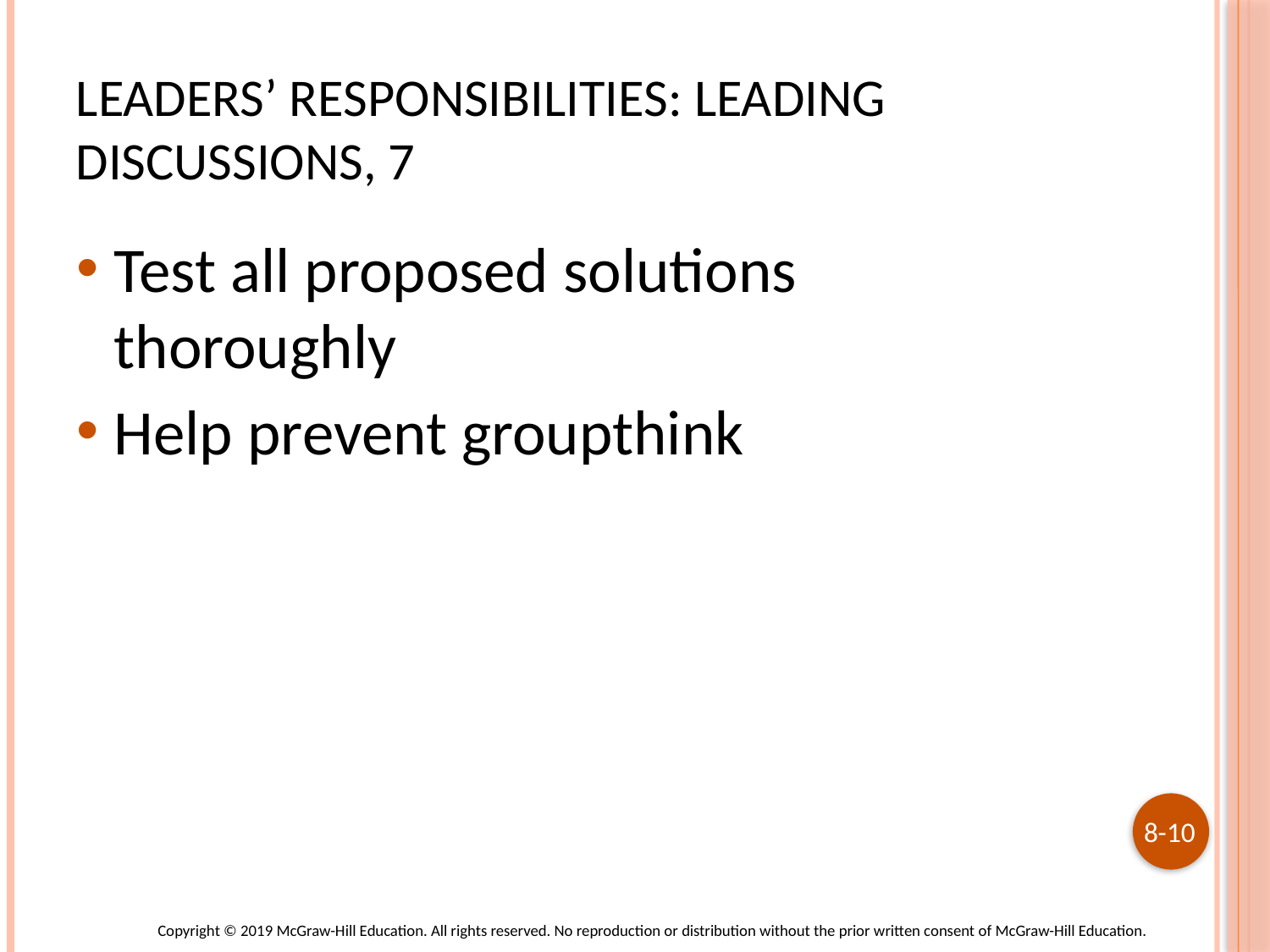

# Leaders’ Responsibilities: Leading Discussions, 7
Test all proposed solutions thoroughly
Help prevent groupthink